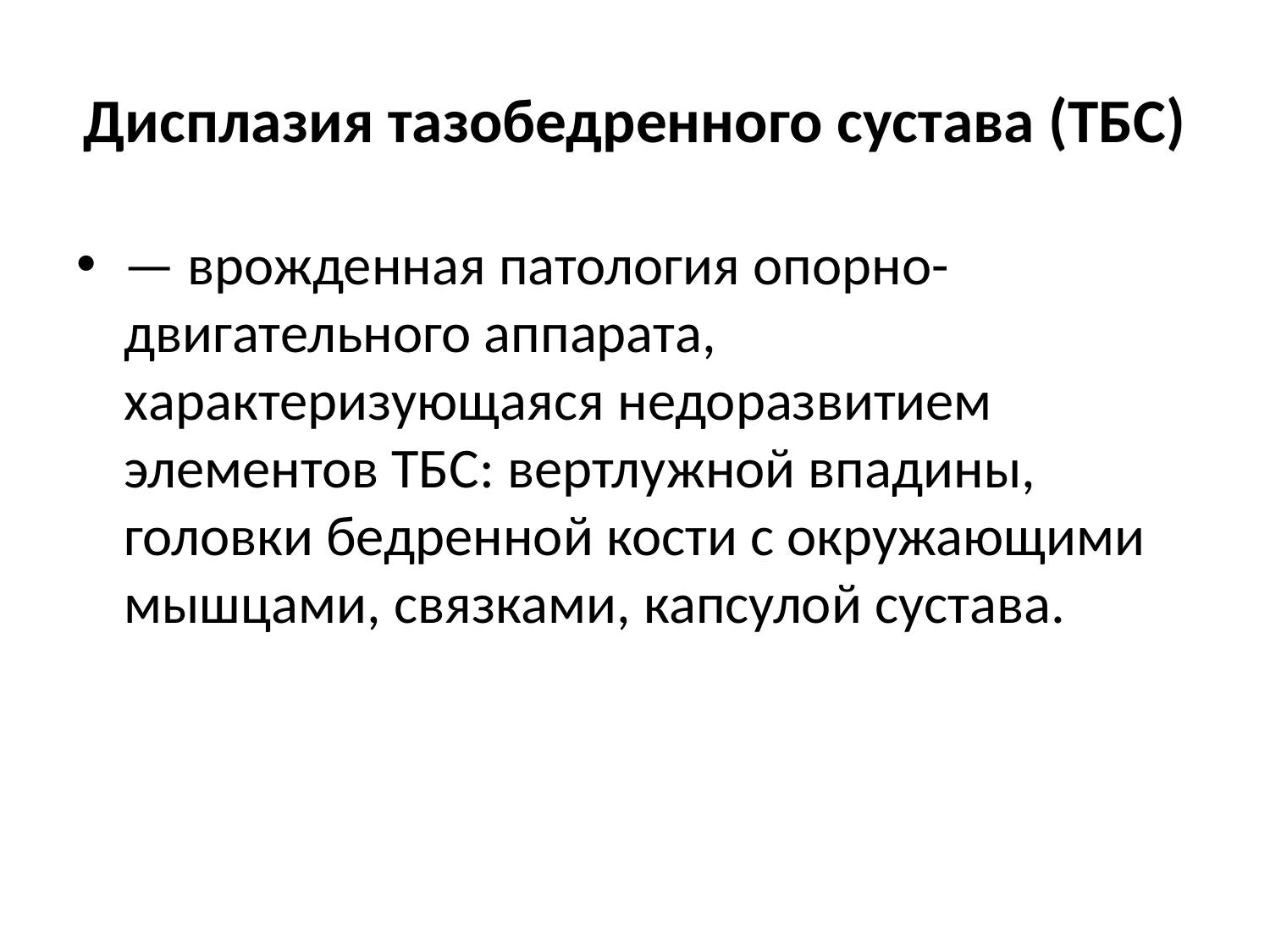

# Дисплазия тазобедренного сустава (ТБС)
— врожденная патология опорно-двигательного аппарата, характеризующаяся недоразвитием элементов ТБС: вертлужной впадины, головки бедренной кости с окружающими мышцами, связками, капсулой сустава.